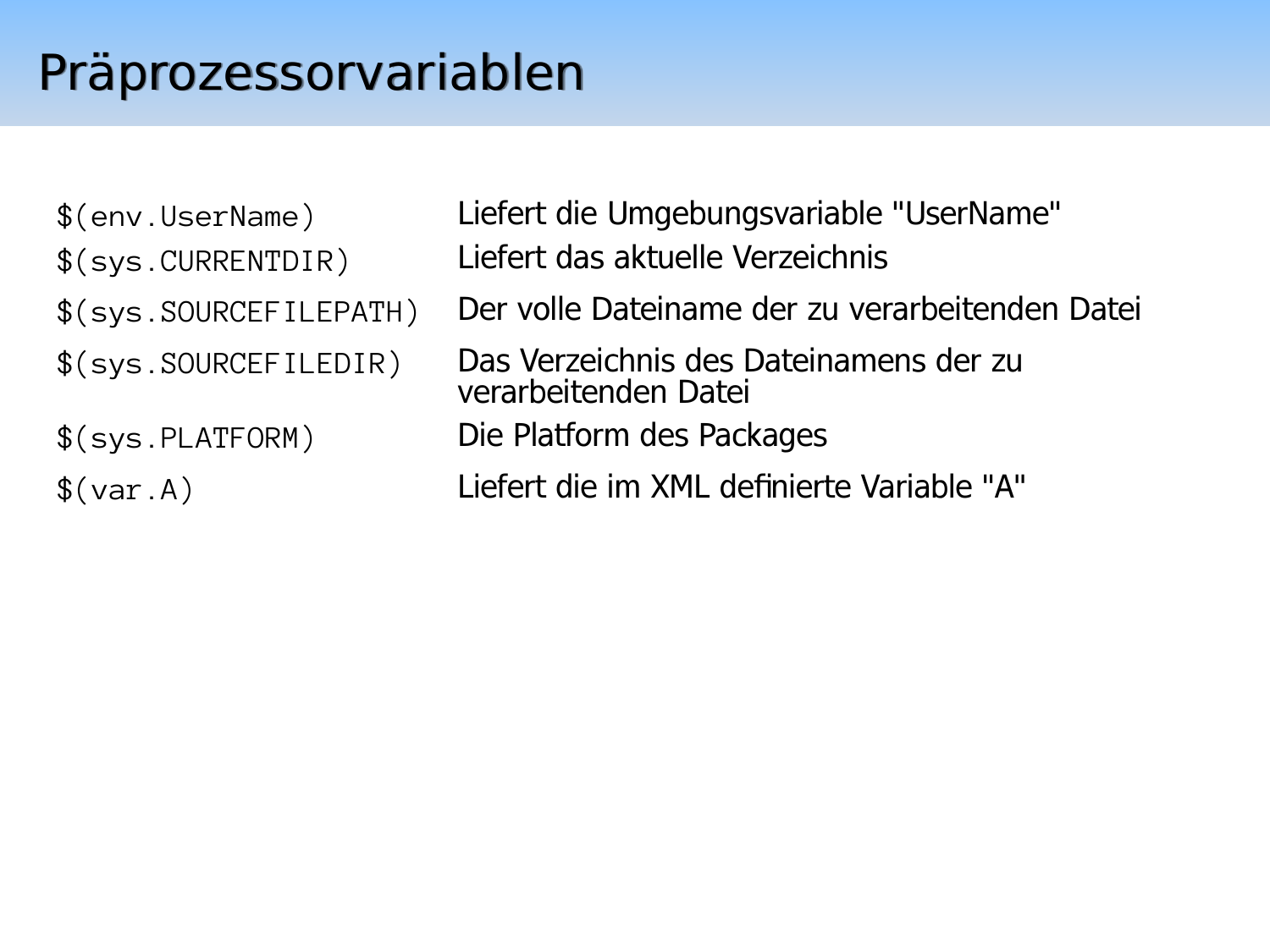

# Präprozessorvariablen

| $(env.UserName) | Liefert die Umgebungsvariable "UserName" |
| --- | --- |
| $(sys.CURRENTDIR) | Liefert das aktuelle Verzeichnis |
| $(sys.SOURCEFILEPATH) | Der volle Dateiname der zu verarbeitenden Datei |
| $(sys.SOURCEFILEDIR) | Das Verzeichnis des Dateinamens der zu verarbeitenden Datei |
| $(sys.PLATFORM) | Die Platform des Packages |
| $(var.A) | Liefert die im XML definierte Variable "A" |
|  |  |